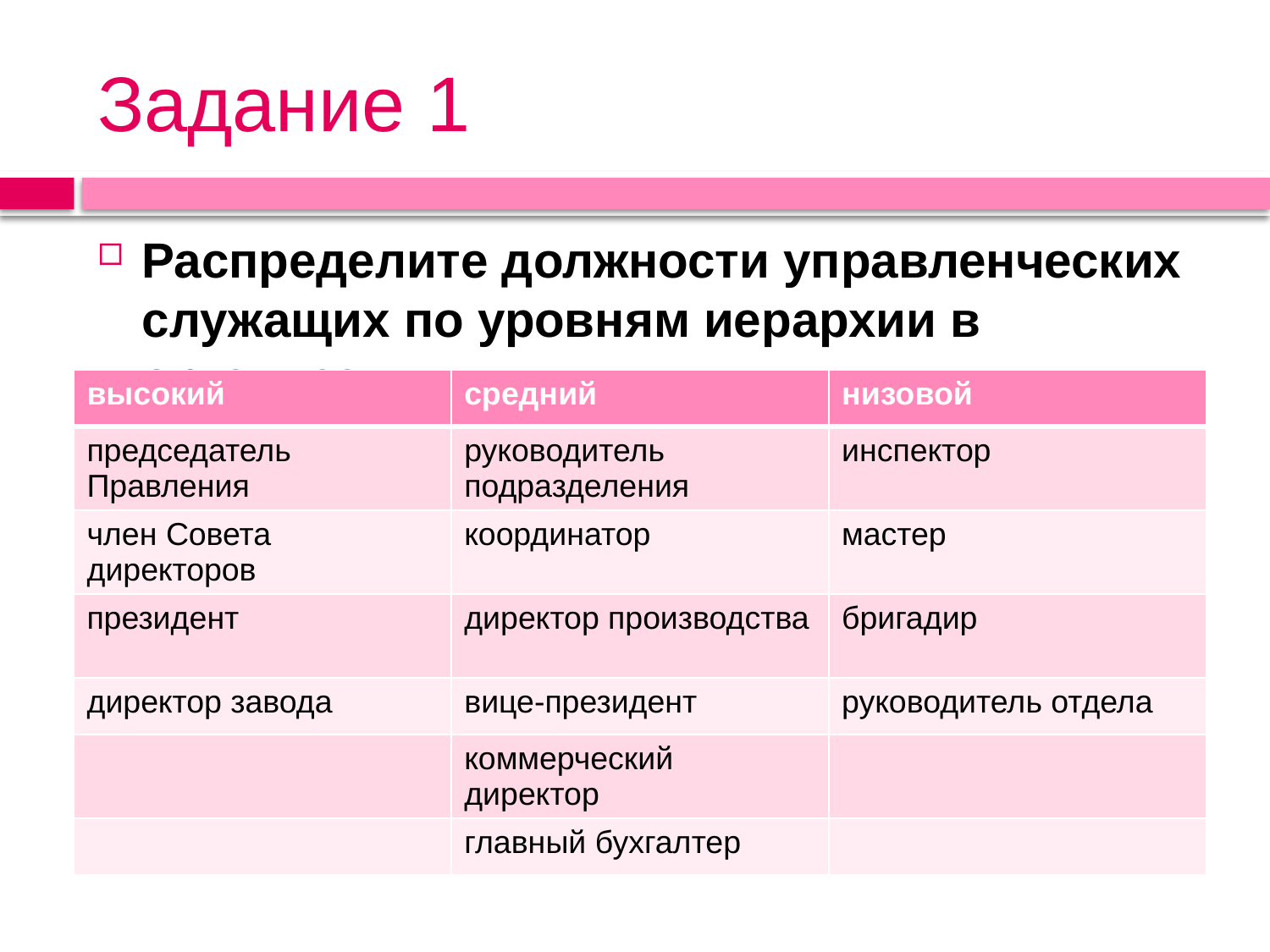

# Задание 1
Распределите должности управленческих служащих по уровням иерархии в организации:
| высокий | средний | низовой |
| --- | --- | --- |
| председатель Правления | руководитель подразделения | инспектор |
| член Совета директоров | координатор | мастер |
| президент | директор производства | бригадир |
| директор завода | вице-президент | руководитель отдела |
|  | коммерческий директор |  |
|  | главный бухгалтер |  |